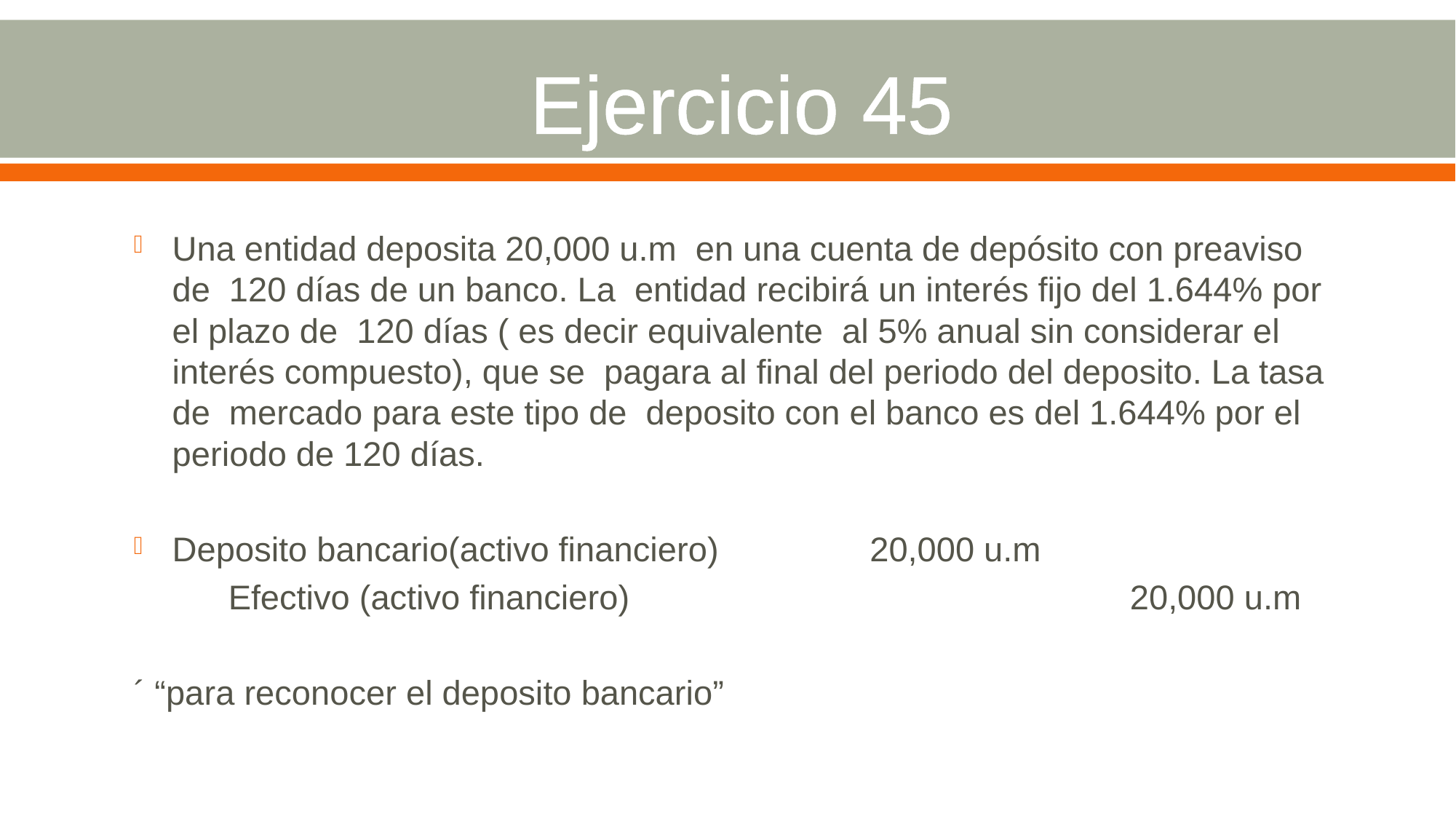

# Ejercicio 45

Una entidad deposita 20,000 u.m  en una cuenta de depósito con preaviso de  120 días de un banco. La  entidad recibirá un interés fijo del 1.644% por  el plazo de  120 días ( es decir equivalente  al 5% anual sin considerar el interés compuesto), que se  pagara al final del periodo del deposito. La tasa de  mercado para este tipo de  deposito con el banco es del 1.644% por el periodo de 120 días.

Deposito bancario(activo financiero)                20,000 u.m
          Efectivo (activo financiero)                                                     20,000 u.m

´ “para reconocer el deposito bancario”